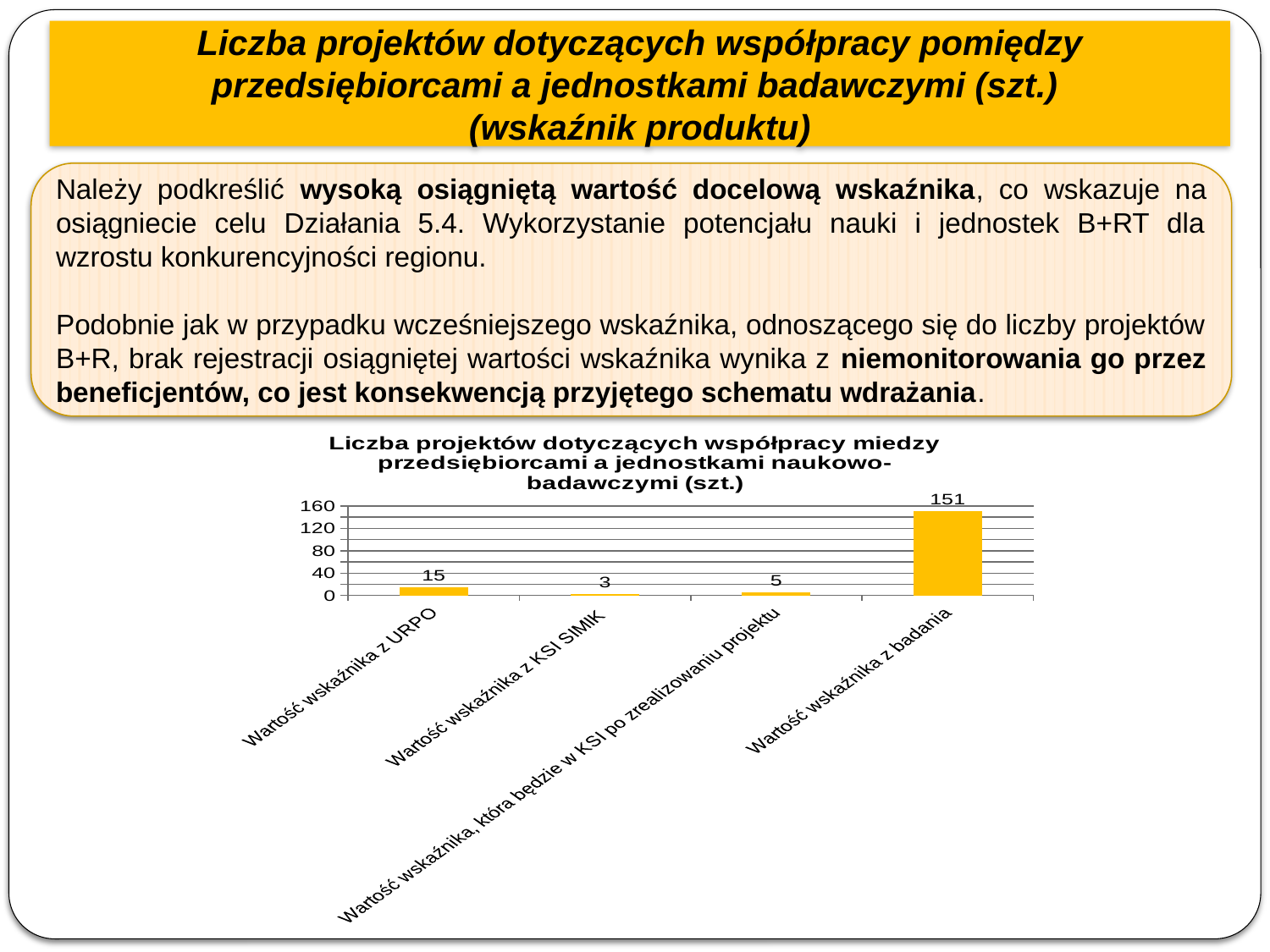

Liczba projektów dotyczących współpracy pomiędzy przedsiębiorcami a jednostkami badawczymi (szt.)
(wskaźnik produktu)
Należy podkreślić wysoką osiągniętą wartość docelową wskaźnika, co wskazuje na osiągniecie celu Działania 5.4. Wykorzystanie potencjału nauki i jednostek B+RT dla wzrostu konkurencyjności regionu.

Podobnie jak w przypadku wcześniejszego wskaźnika, odnoszącego się do liczby projektów B+R, brak rejestracji osiągniętej wartości wskaźnika wynika z niemonitorowania go przez beneficjentów, co jest konsekwencją przyjętego schematu wdrażania.

### Chart: Liczba projektów dotyczących współpracy miedzy przedsiębiorcami a jednostkami naukowo-badawczymi (szt.)

| Category | Liczba projektów dotyczących współpracy miedzy przedsiębiorcami a jednostkami naukowo-badawczymi (szt |
|---|---|
| Wartość wskaźnika z URPO | 15.0 |
| Wartość wskaźnika z KSI SIMIK  | 3.0 |
| Wartość wskaźnika, która będzie w KSI po zrealizowaniu projektu | 5.0 |
| Wartość wskaźnika z badania | 151.0 |